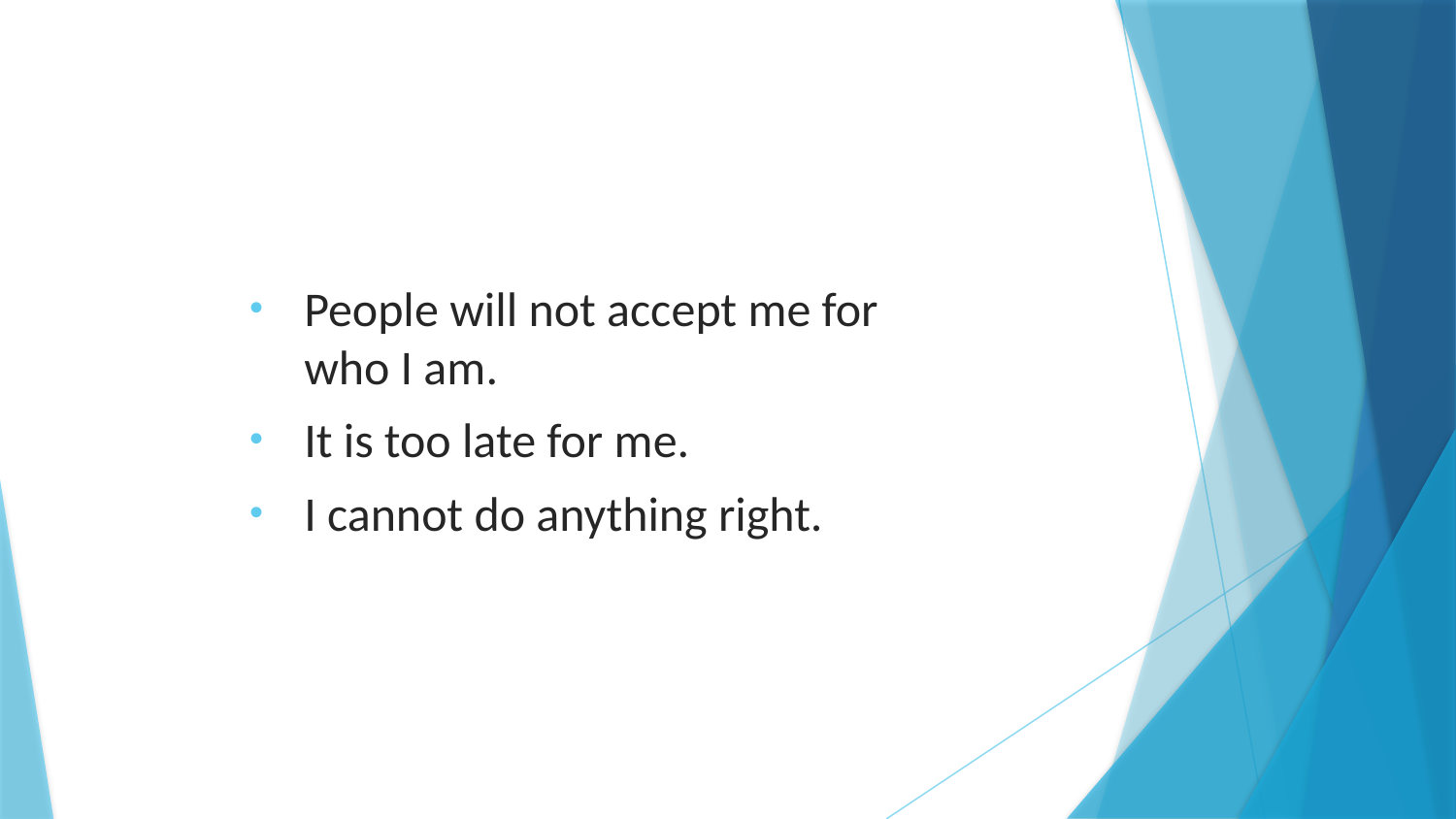

People will not accept me for who I am.
It is too late for me.
I cannot do anything right.